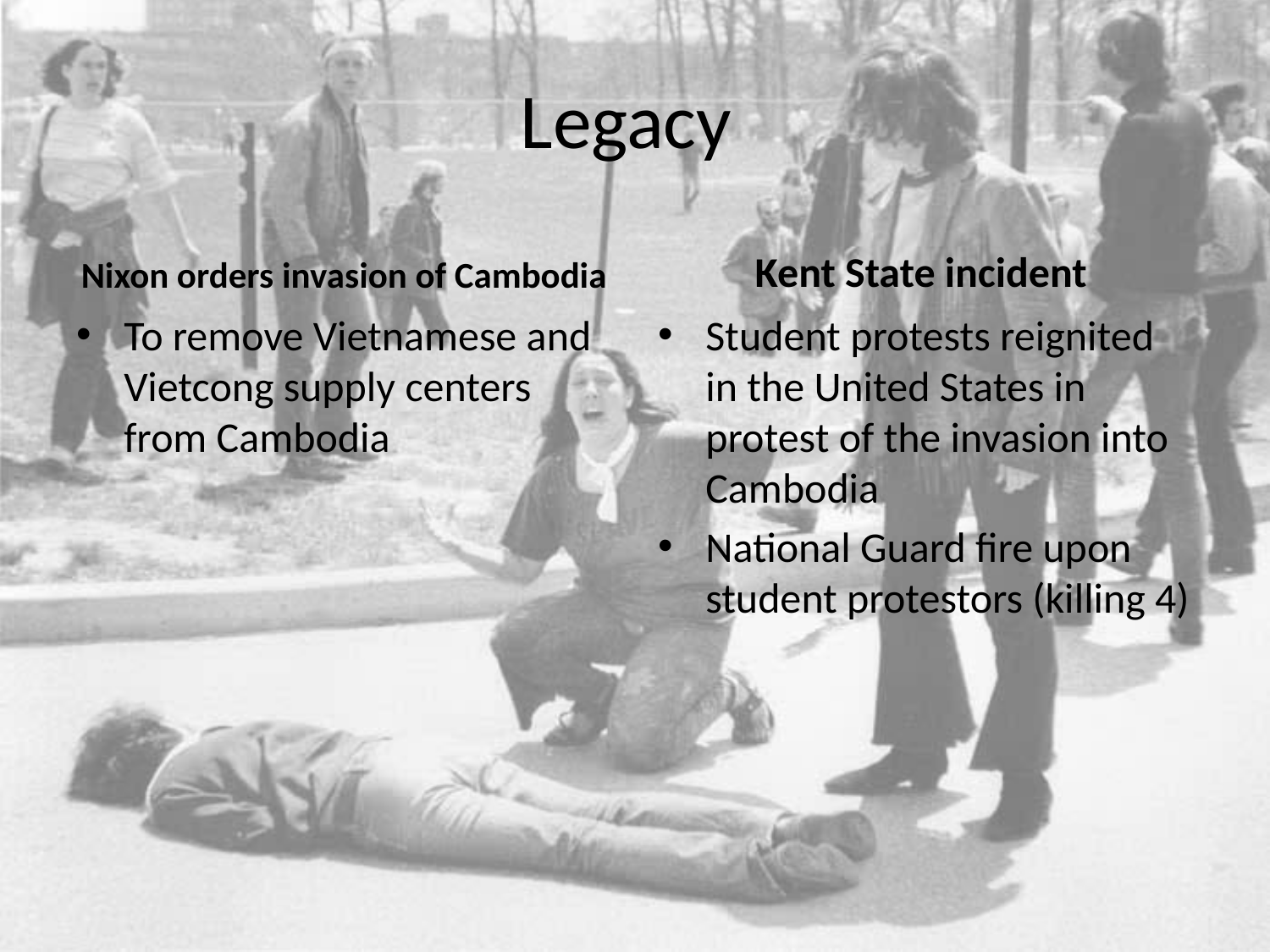

# Legacy
Nixon orders invasion of Cambodia
Kent State incident
To remove Vietnamese and Vietcong supply centers from Cambodia
Student protests reignited in the United States in protest of the invasion into Cambodia
National Guard fire upon student protestors (killing 4)